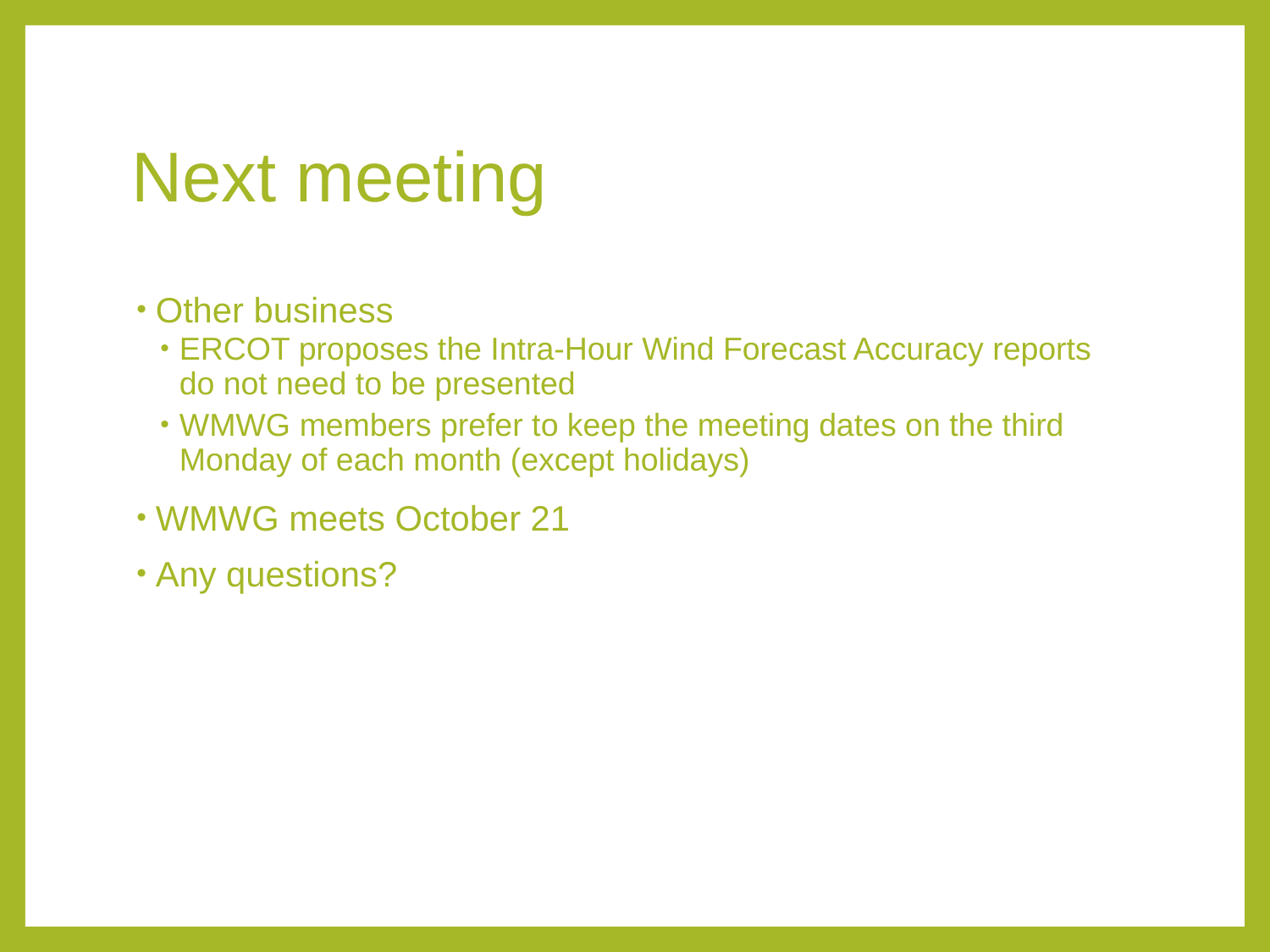

# Next meeting
Other business
ERCOT proposes the Intra-Hour Wind Forecast Accuracy reports do not need to be presented
WMWG members prefer to keep the meeting dates on the third Monday of each month (except holidays)
WMWG meets October 21
Any questions?